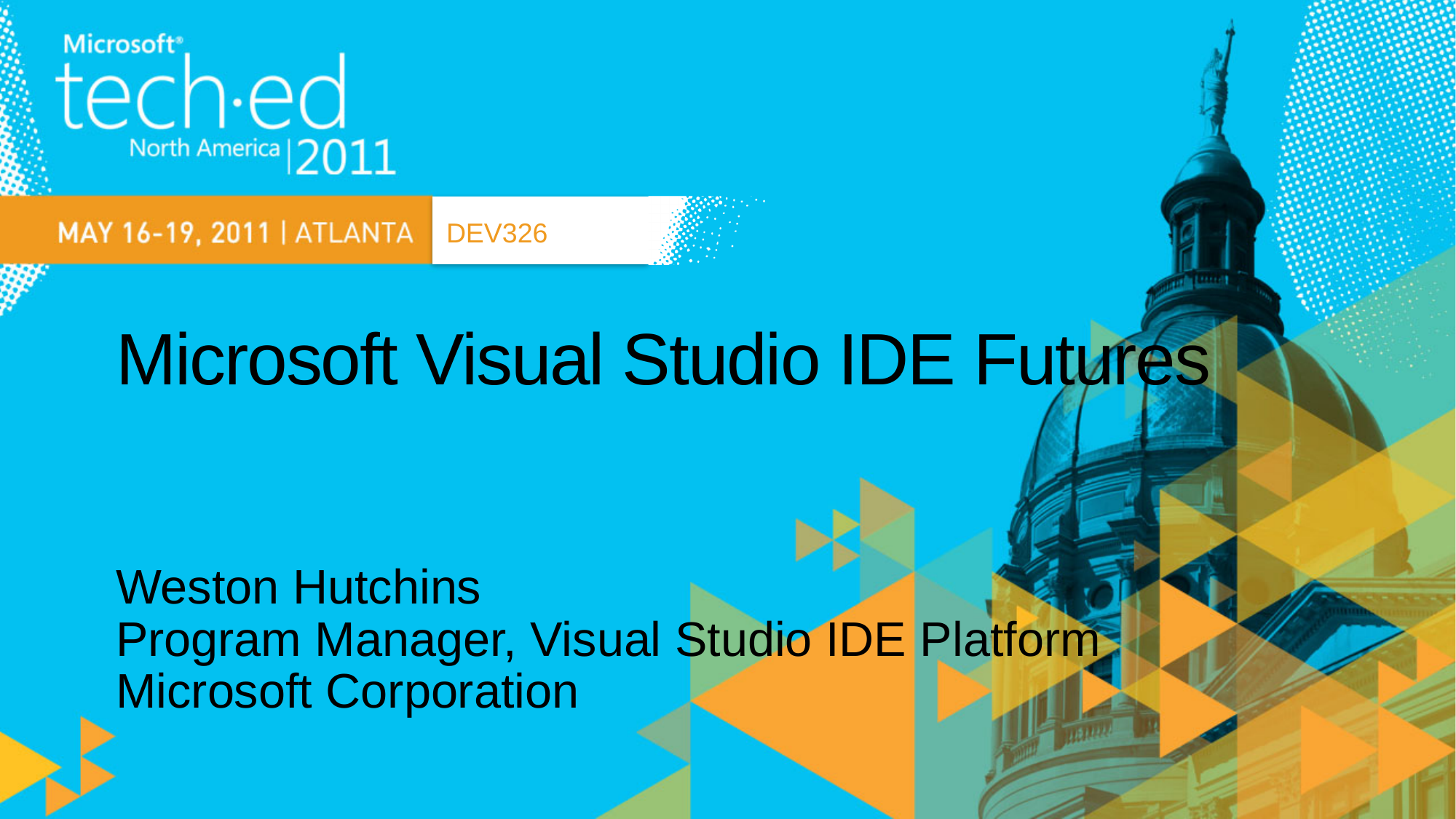

DEV326
# Microsoft Visual Studio IDE Futures
Weston Hutchins
Program Manager, Visual Studio IDE Platform
Microsoft Corporation